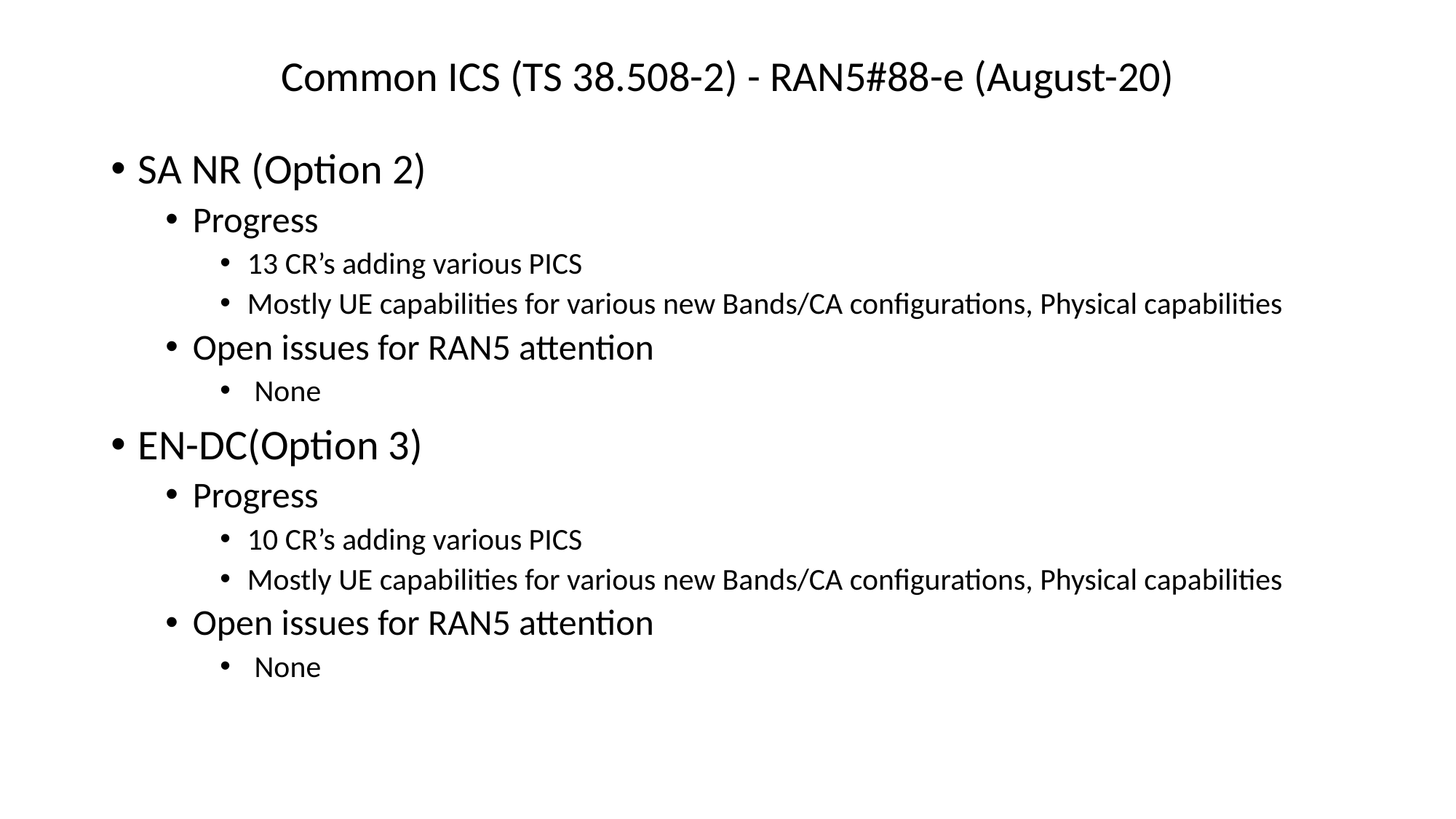

# Common ICS (TS 38.508-2) - RAN5#88-e (August-20)
SA NR (Option 2)
Progress
13 CR’s adding various PICS
Mostly UE capabilities for various new Bands/CA configurations, Physical capabilities
Open issues for RAN5 attention
 None
EN-DC(Option 3)
Progress
10 CR’s adding various PICS
Mostly UE capabilities for various new Bands/CA configurations, Physical capabilities
Open issues for RAN5 attention
 None